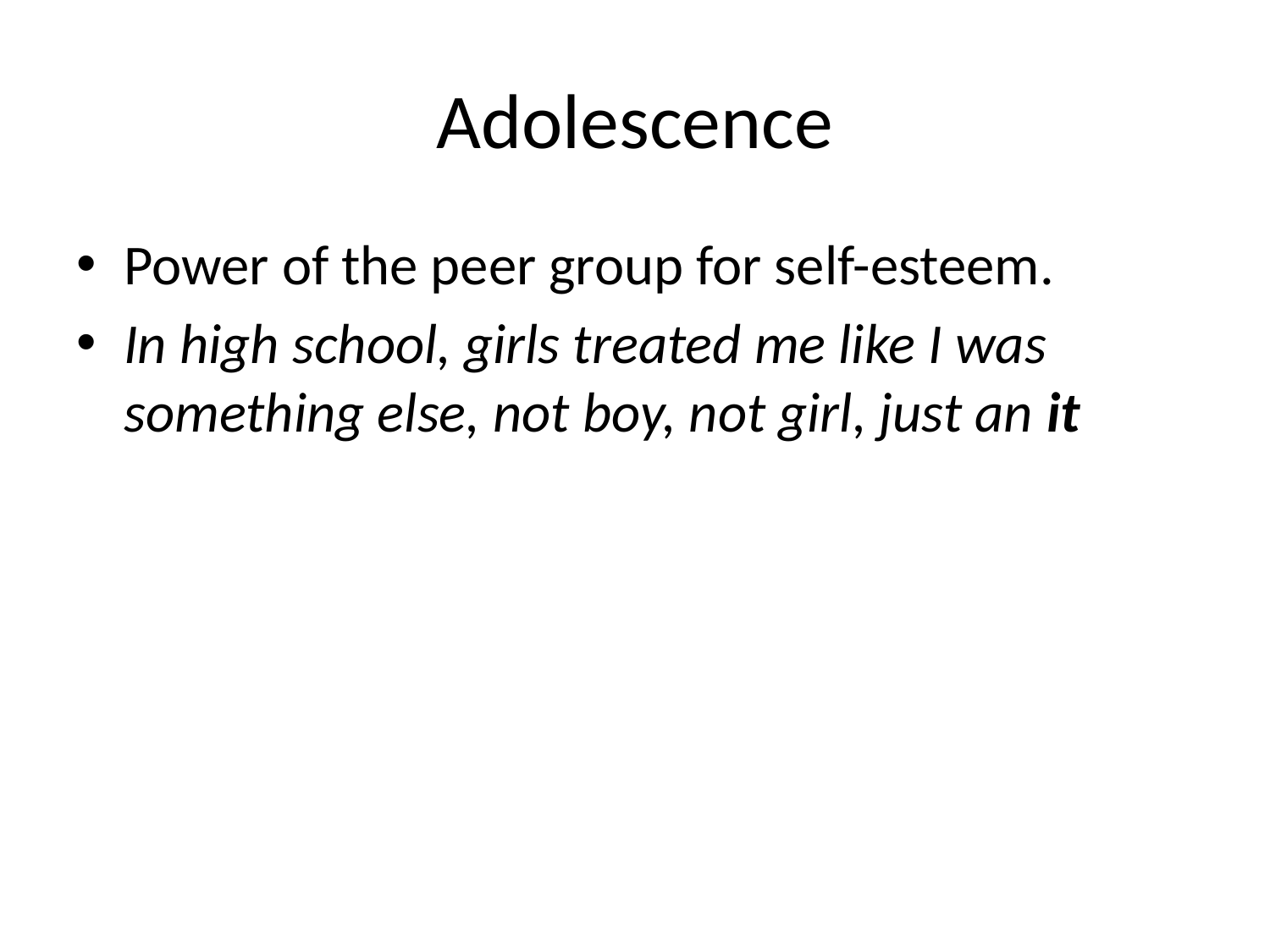

# Adolescence
Power of the peer group for self-esteem.
In high school, girls treated me like I was something else, not boy, not girl, just an it